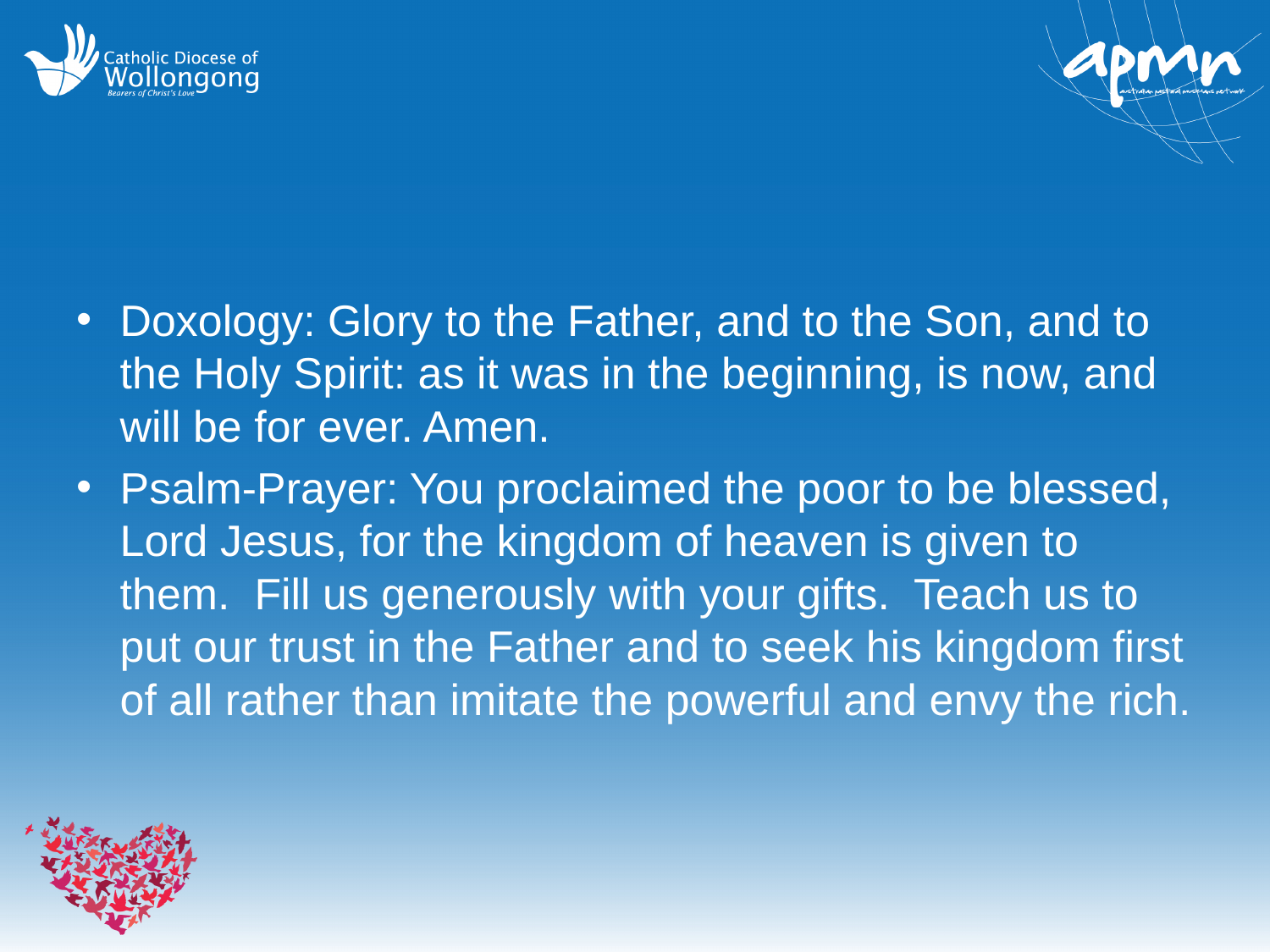

#
Doxology: Glory to the Father, and to the Son, and to the Holy Spirit: as it was in the beginning, is now, and will be for ever. Amen.
Psalm-Prayer: You proclaimed the poor to be blessed, Lord Jesus, for the kingdom of heaven is given to them.  Fill us generously with your gifts.  Teach us to put our trust in the Father and to seek his kingdom first of all rather than imitate the powerful and envy the rich.